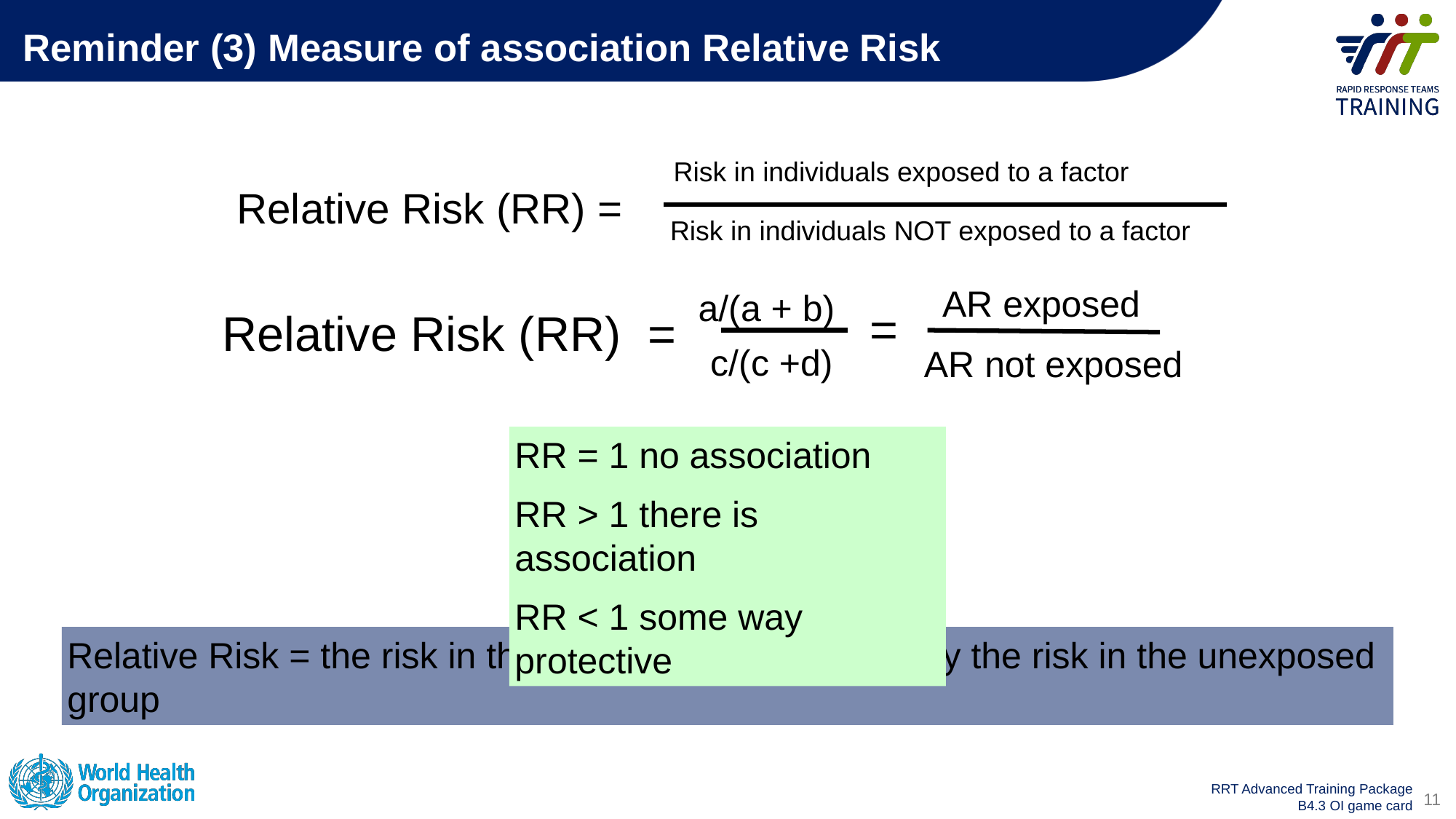

Reminder (3) Measure of association Relative Risk
Risk in individuals exposed to a factor
Relative Risk (RR) =

Risk in individuals NOT exposed to a factor
AR exposed
a/(a + b)

c/(c +d)
Relative Risk (RR)  =
=

AR not exposed
RR = 1 no association
RR > 1 there is association
RR < 1 some way protective
Relative Risk = the risk in the exposed group divided by the risk in the unexposed group